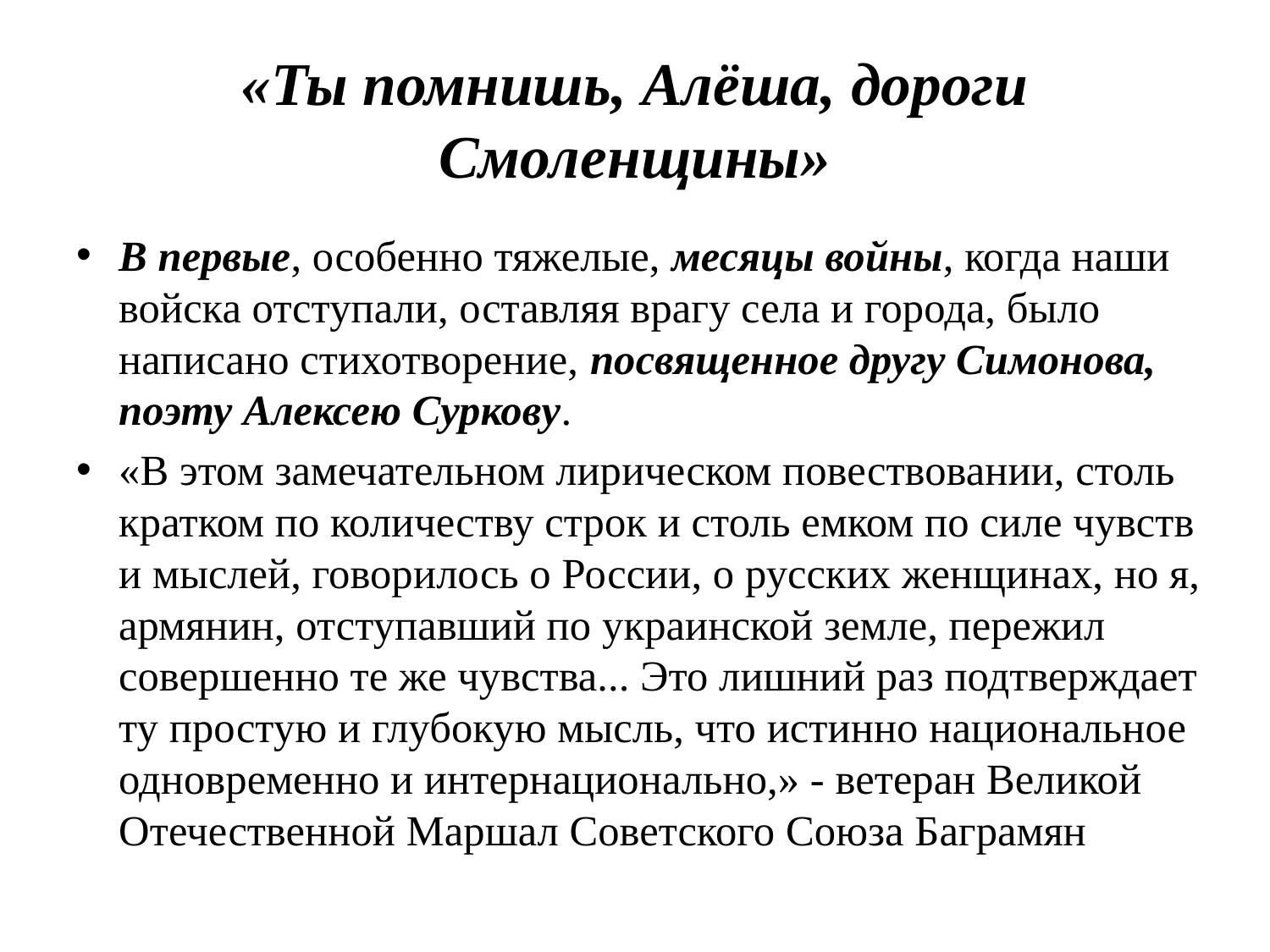

# «Ты помнишь, Алёша, дороги Смоленщины»
В первые, особенно тяжелые, месяцы войны, когда наши войска отступали, оставляя врагу села и города, было написано стихотворение, посвященное другу Симонова, поэту Алексею Суркову.
«В этом замечательном лирическом повествовании, столь кратком по количеству строк и столь емком по силе чувств и мыслей, говорилось о России, о русских женщинах, но я, армянин, отступавший по украинской земле, пережил совершенно те же чувства... Это лишний раз подтверждает ту простую и глубокую мысль, что истинно национальное одновременно и интернационально,» - ветеран Великой Отечественной Маршал Советского Союза Баграмян